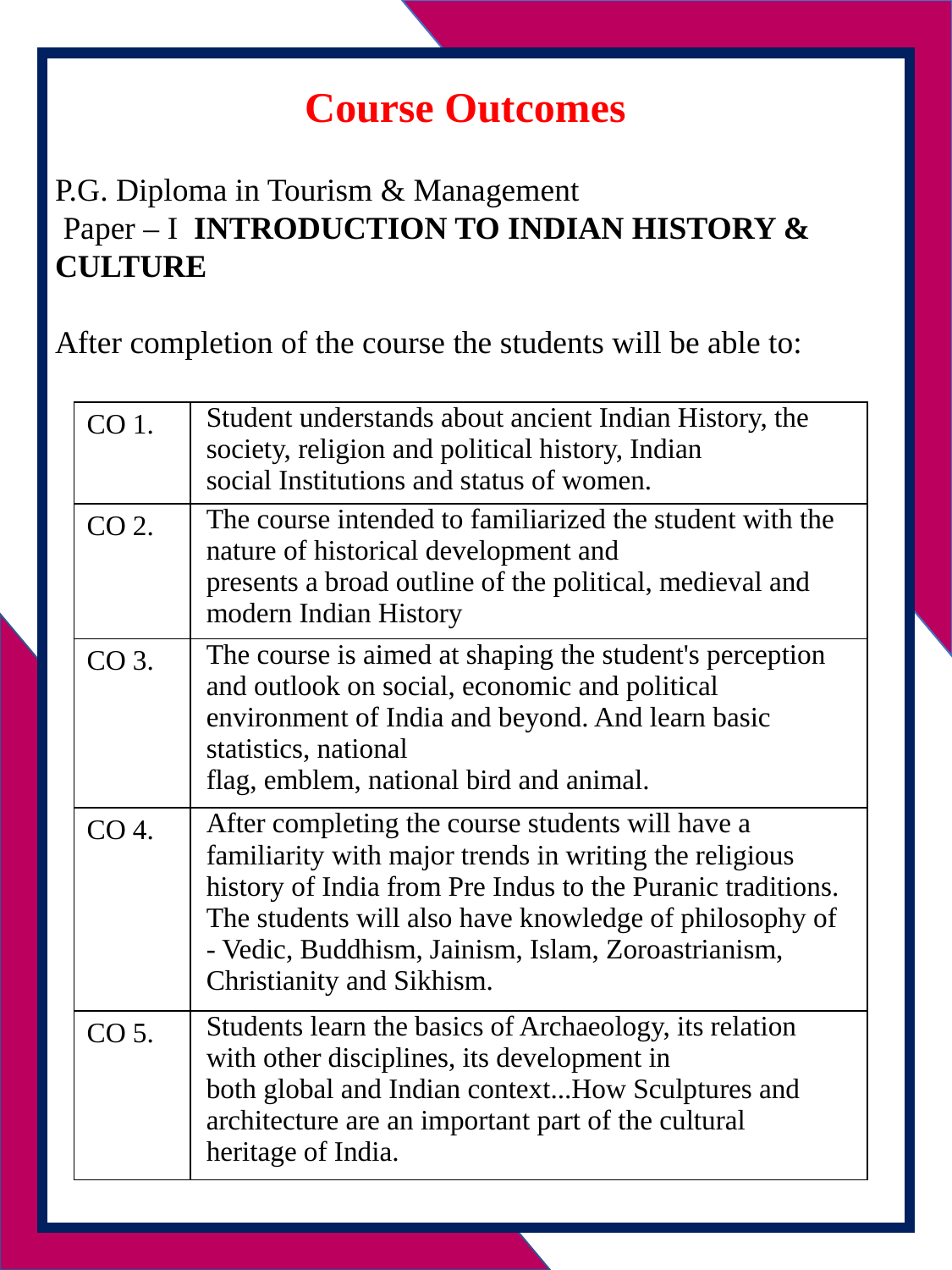

Course Outcomes

P.G. Diploma in Tourism & Management
 Paper – I  INTRODUCTION TO INDIAN HISTORY & CULTURE

After completion of the course the students will be able to:

| CO 1. | Student understands about ancient Indian History, the society, religion and political history, Indian social Institutions and status of women. |
| --- | --- |
| CO 2. | The course intended to familiarized the student with the nature of historical development and presents a broad outline of the political, medieval and modern Indian History |
| CO 3. | The course is aimed at shaping the student's perception and outlook on social, economic and political environment of India and beyond. And learn basic statistics, national flag, emblem, national bird and animal. |
| CO 4. | After completing the course students will have a familiarity with major trends in writing the religious history of India from Pre Indus to the Puranic traditions. The students will also have knowledge of philosophy of - Vedic, Buddhism, Jainism, Islam, Zoroastrianism, Christianity and Sikhism. |
| CO 5. | Students learn the basics of Archaeology, its relation with other disciplines, its development in both global and Indian context...How Sculptures and architecture are an important part of the cultural heritage of India. |